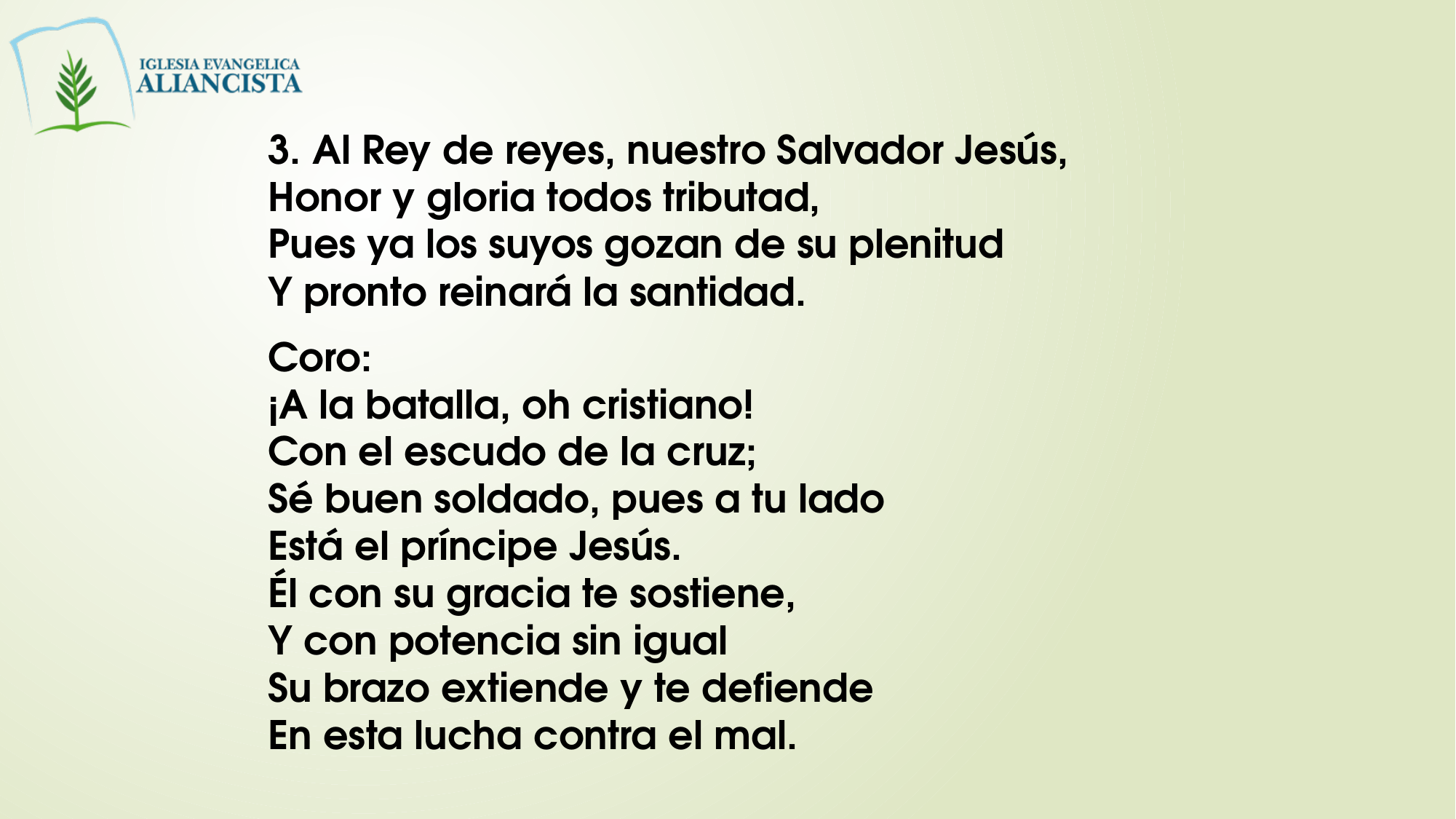

3. Al Rey de reyes, nuestro Salvador Jesús,
Honor y gloria todos tributad,
Pues ya los suyos gozan de su plenitud
Y pronto reinará la santidad.

Coro:
¡A la batalla, oh cristiano!
Con el escudo de la cruz;
Sé buen soldado, pues a tu lado
Está el príncipe Jesús.
Él con su gracia te sostiene,
Y con potencia sin igual
Su brazo extiende y te defiende
En esta lucha contra el mal.